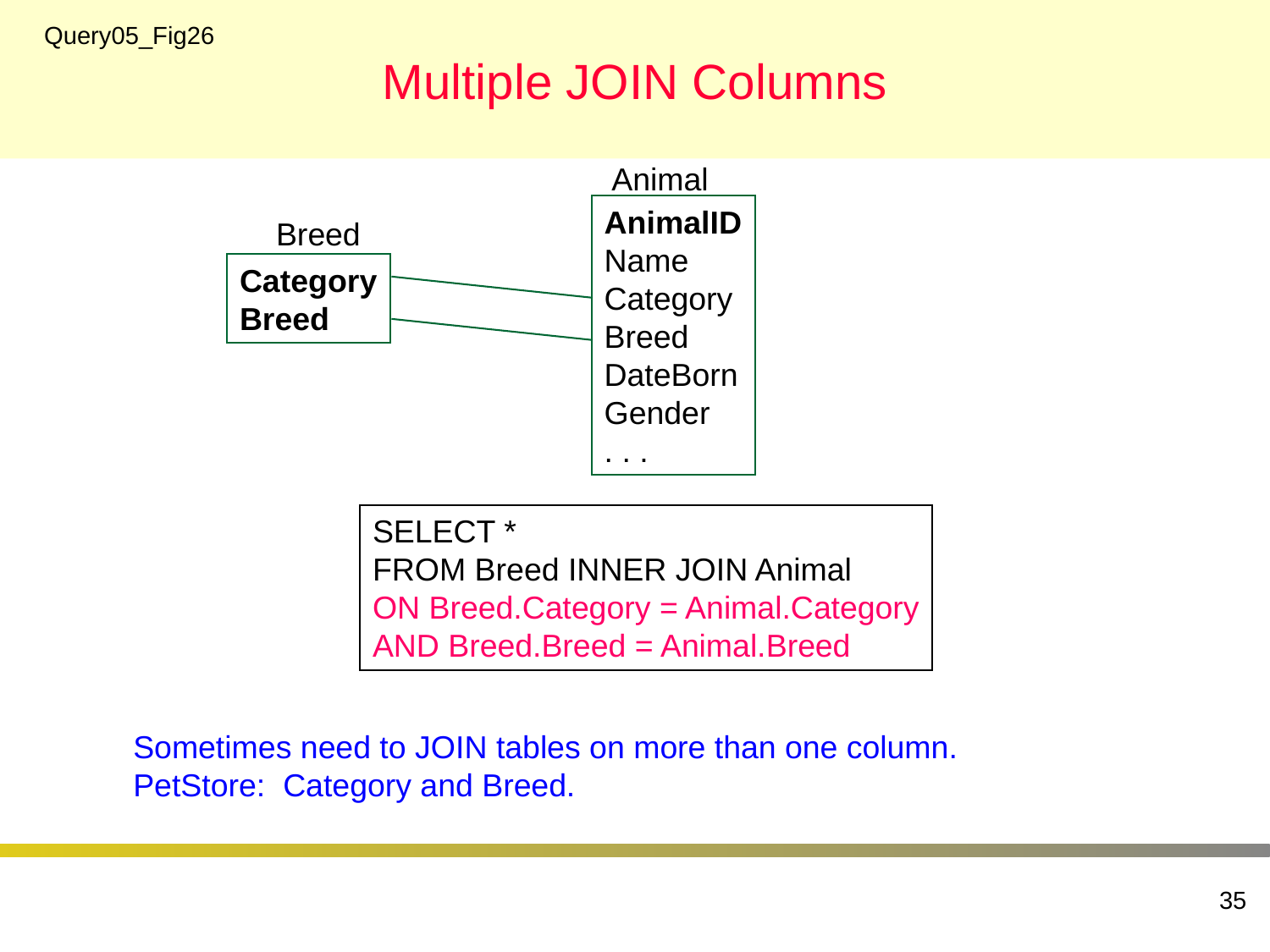

# Multiple JOIN Columns
Query05_Fig26
Animal
AnimalID
Name
Category
Breed
DateBorn
Gender
. . .
Breed
Category
Breed

SELECT *
FROM Breed INNER JOIN Animal
ON Breed.Category = Animal.Category
AND Breed.Breed = Animal.Breed
Sometimes need to JOIN tables on more than one column.
PetStore:  Category and Breed.
35